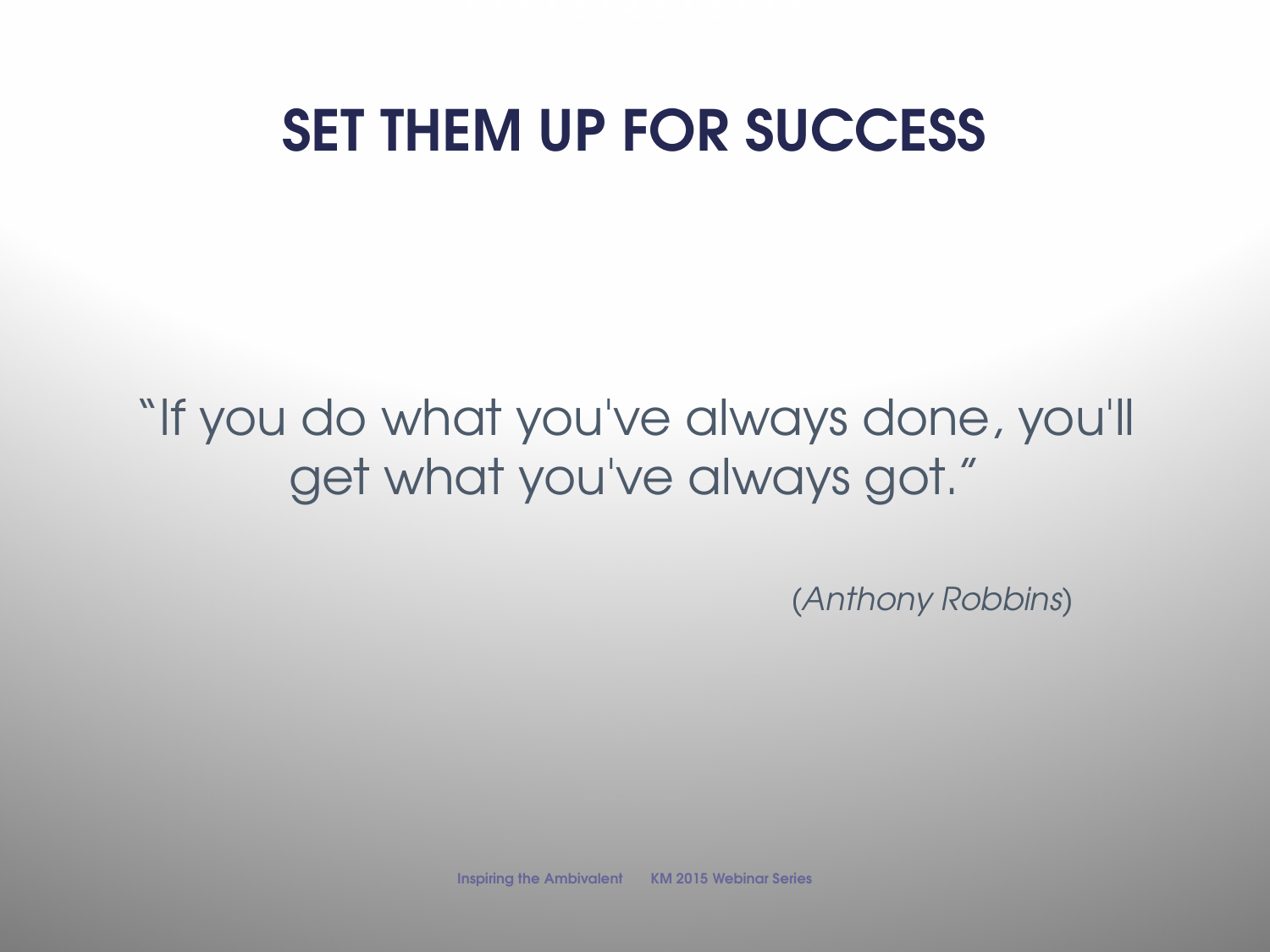

Set them up for success

“If you do what you've always done, you'll get what you've always got.”

(Anthony Robbins)
Inspiring the Ambivalent       KM 2015 Webinar Series